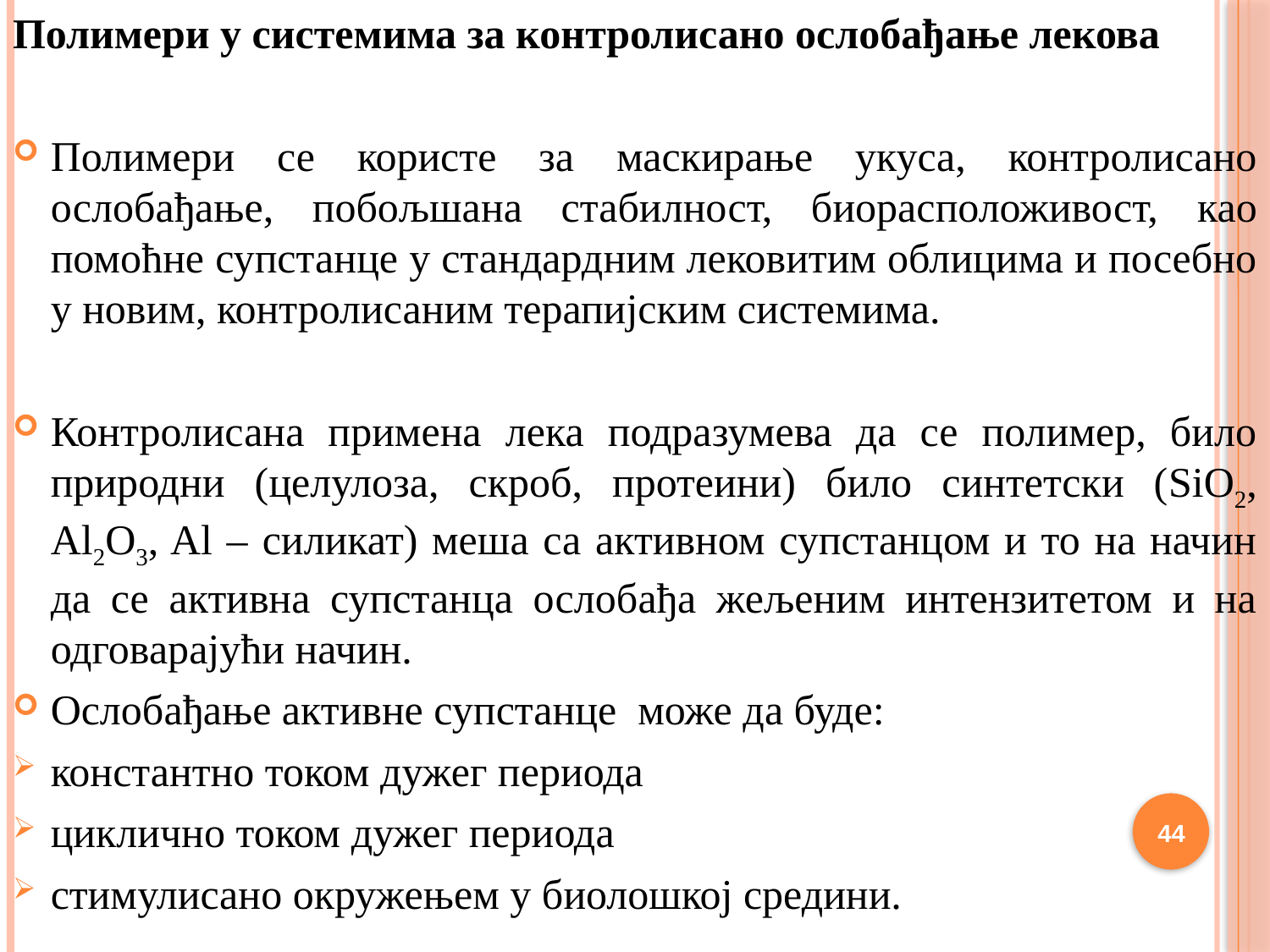

Полимери у системима за контролисано ослобађање лекова

Полимери се користе за маскирање укуса, контролисано ослобађање, побољшана стабилност, биорасположивост, као помоћне супстанце у стандардним лековитим облицима и посебно у новим, контролисаним терапијским системима.

Контролисана примена лека подразумева да се полимер, било природни (целулоза, скроб, протеини) било синтетски (SiO2, Al2O3, Al – силикат) меша са активном супстанцом и то на начин да се активна супстанца ослобађа жељеним интензитетом и на одговарајући начин.
Ослобађање активне супстанце  може да буде:
константно током дужег периода
циклично током дужег периода
стимулисано окружењем у биолошкој средини.

44